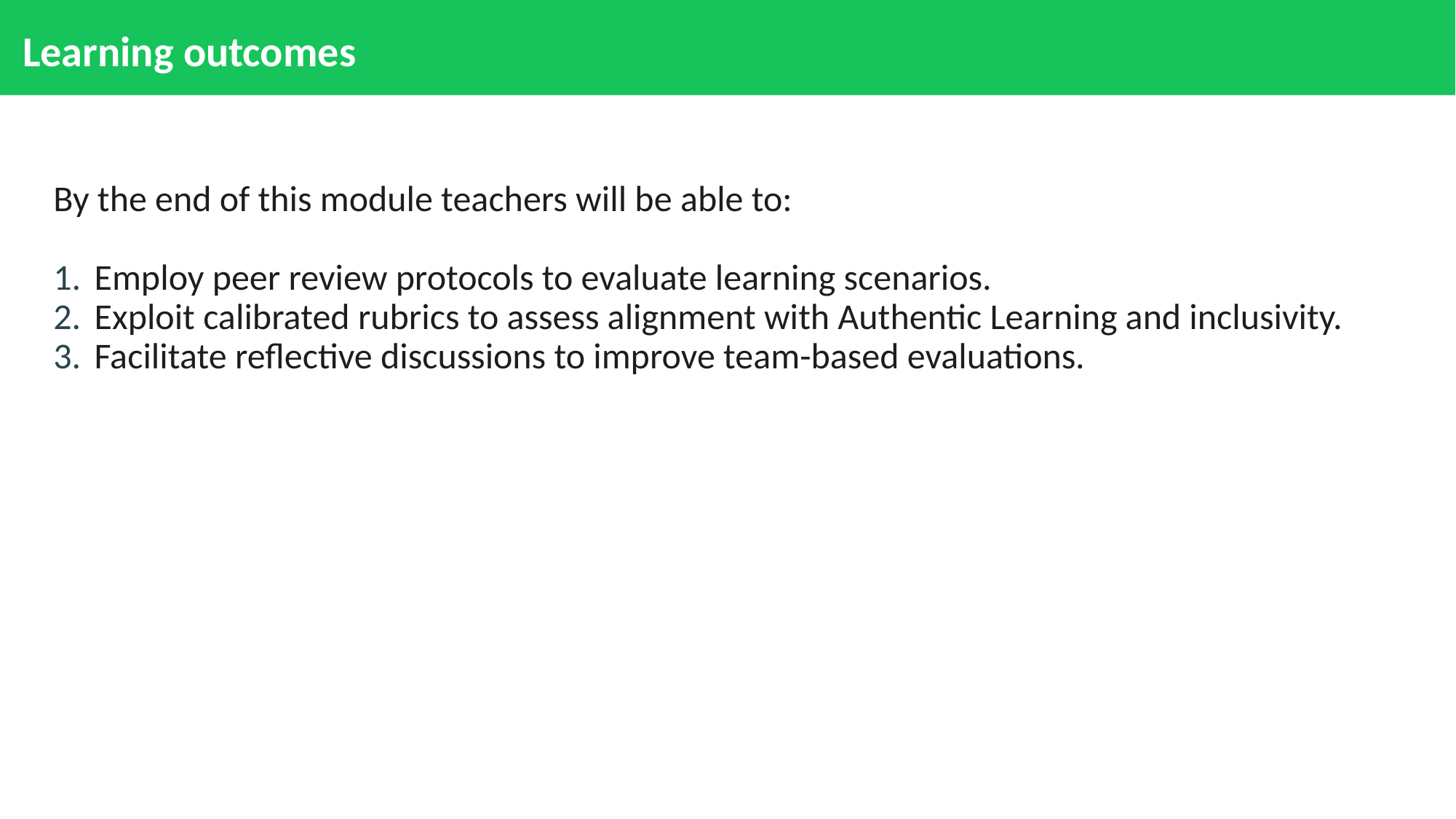

# Learning outcomes
By the end of this module teachers will be able to:

Employ peer review protocols to evaluate learning scenarios.
Exploit calibrated rubrics to assess alignment with Authentic Learning and inclusivity.
Facilitate reflective discussions to improve team-based evaluations.